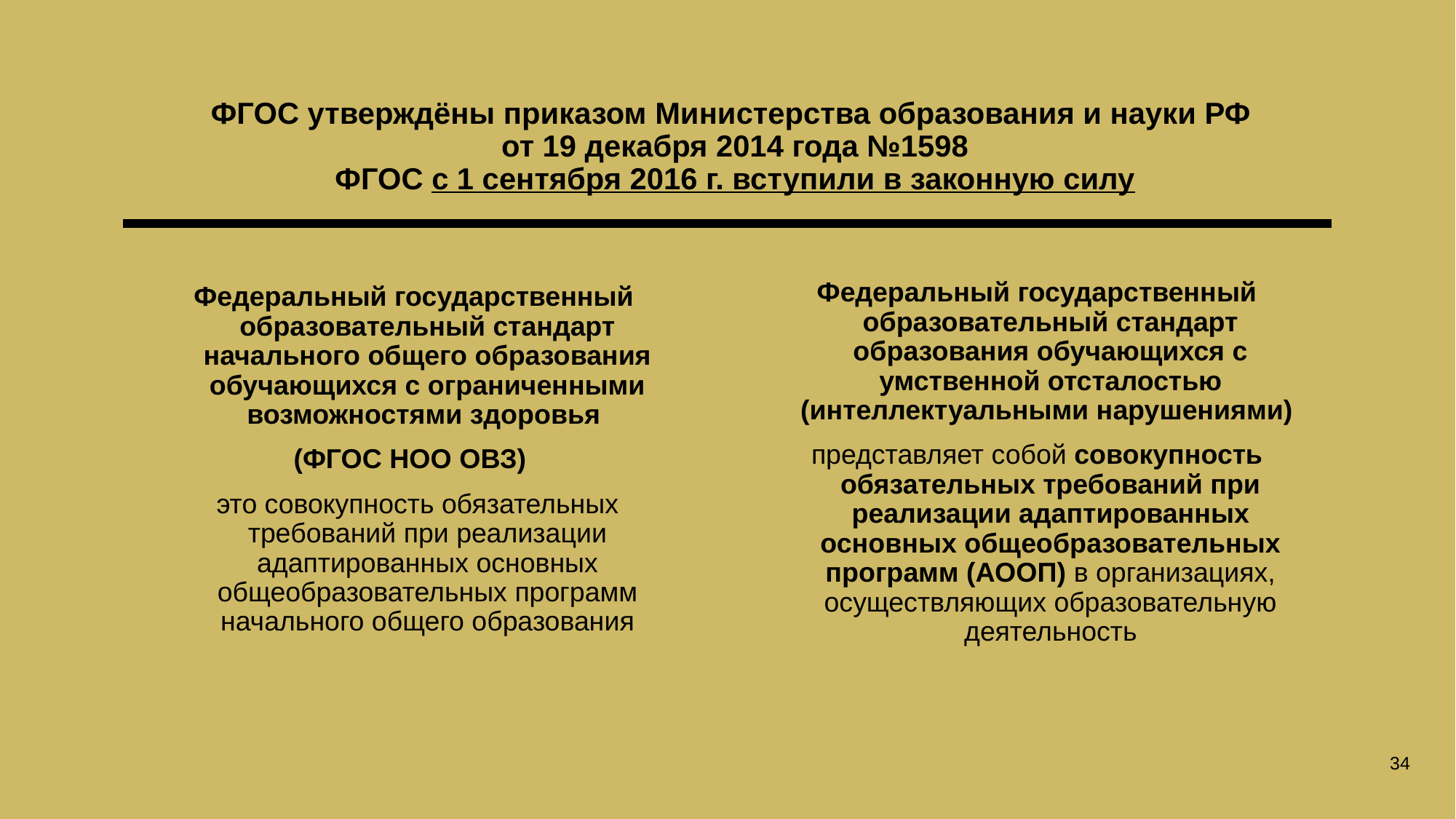

# ФГОС утверждёны приказом Министерства образования и науки РФ от 19 декабря 2014 года №1598 ФГОС с 1 сентября 2016 г. вступили в законную силу
Федеральный государственный образовательный стандарт образования обучающихся с умственной отсталостью (интеллектуальными нарушениями)
представляет собой совокупность обязательных требований при реализации адаптированных основных общеобразовательных программ (АООП) в организациях, осуществляющих образовательную деятельность
Федеральный государственный образовательный стандарт начального общего образования обучающихся с ограниченными возможностями здоровья
(ФГОС НОО ОВЗ)
 это совокупность обязательных требований при реализации адаптированных основных общеобразовательных программ начального общего образования
34